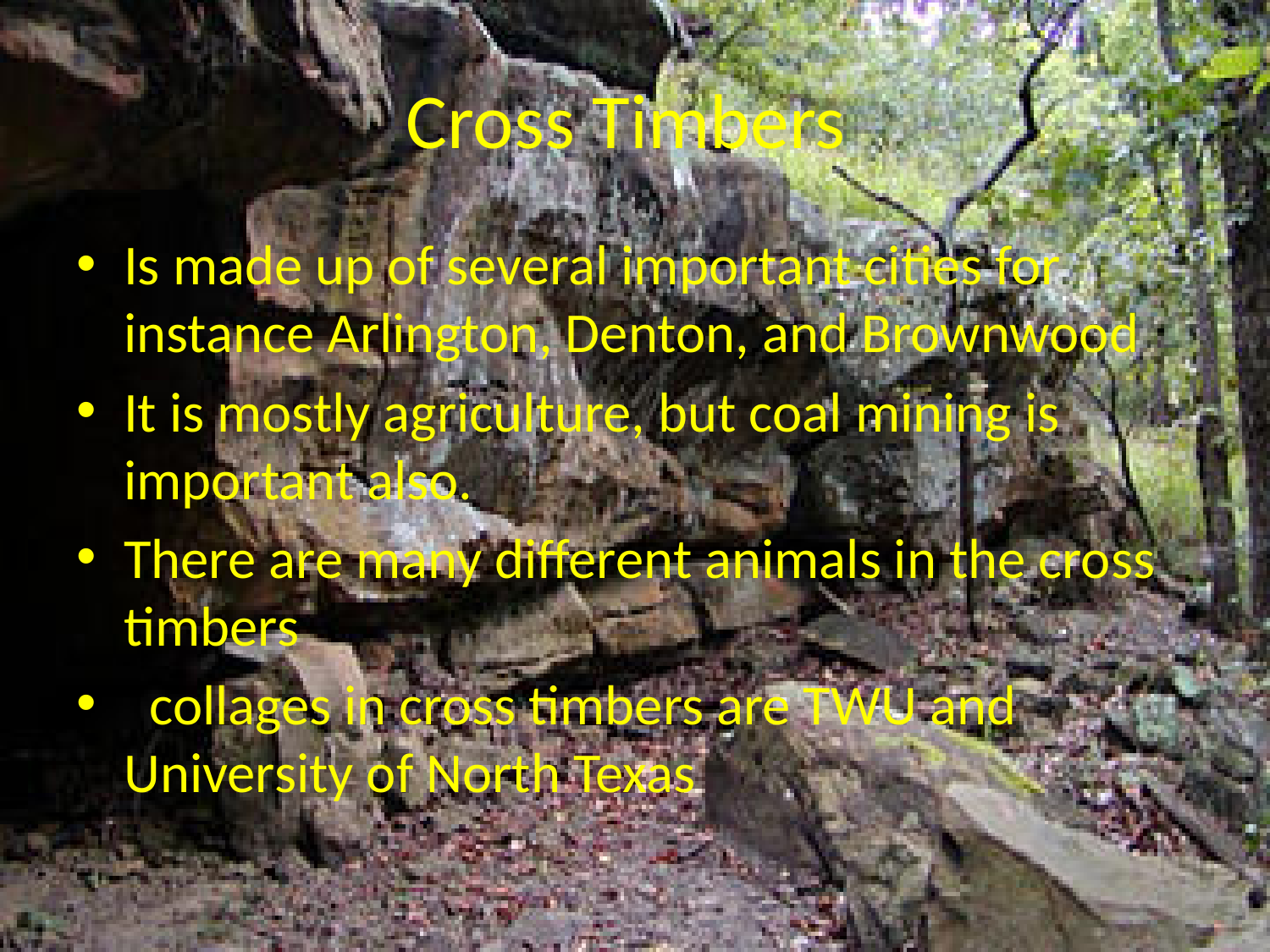

# Cross Timbers
Is made up of several important cities for instance Arlington, Denton, and Brownwood
It is mostly agriculture, but coal mining is important also.
There are many different animals in the cross timbers
  collages in cross timbers are TWU and University of North Texas